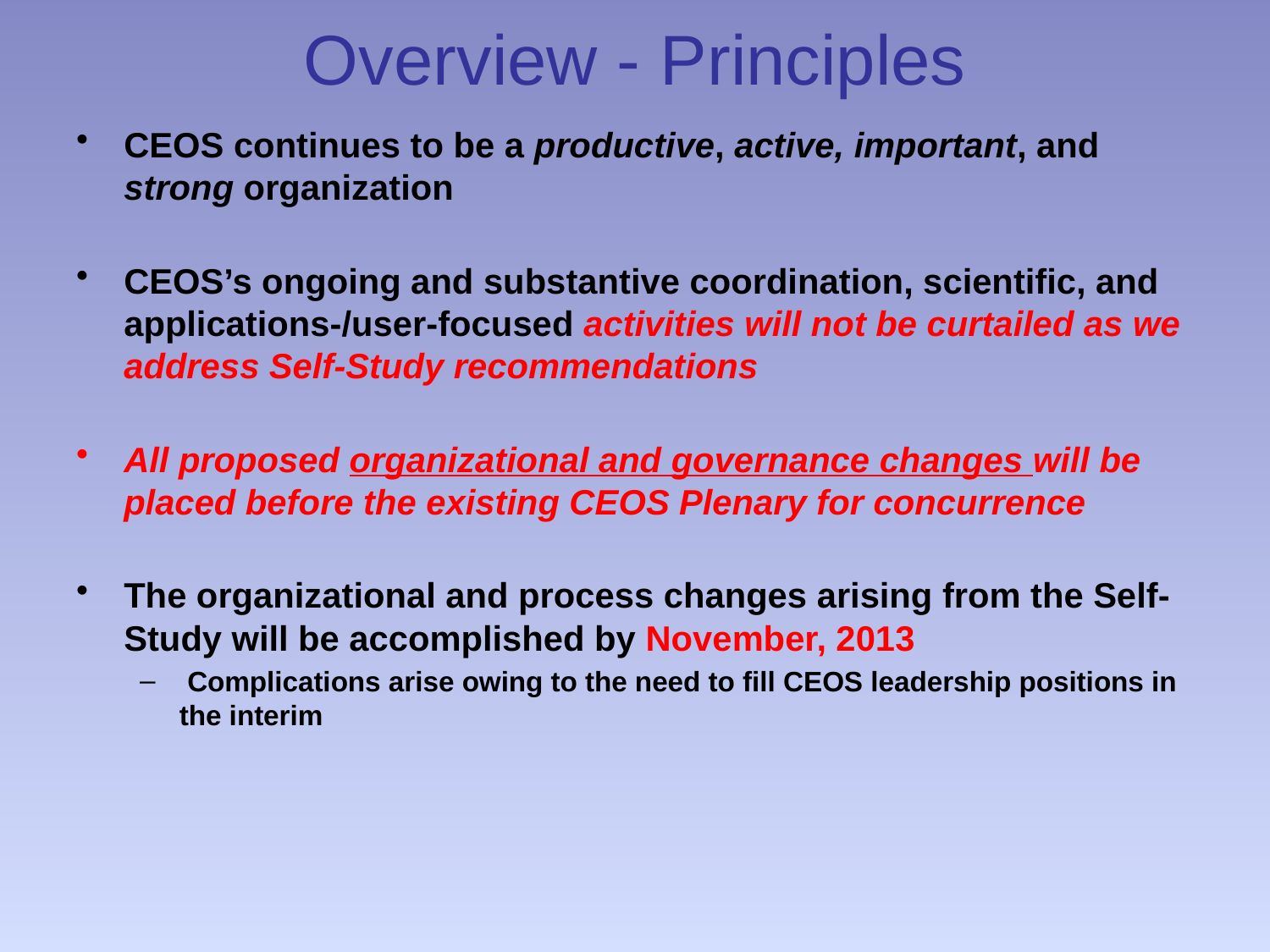

# Overview - Principles
CEOS continues to be a productive, active, important, and strong organization

CEOS’s ongoing and substantive coordination, scientific, and applications-/user-focused activities will not be curtailed as we address Self-Study recommendations

All proposed organizational and governance changes will be placed before the existing CEOS Plenary for concurrence

The organizational and process changes arising from the Self-Study will be accomplished by November, 2013
 Complications arise owing to the need to fill CEOS leadership positions in the interim